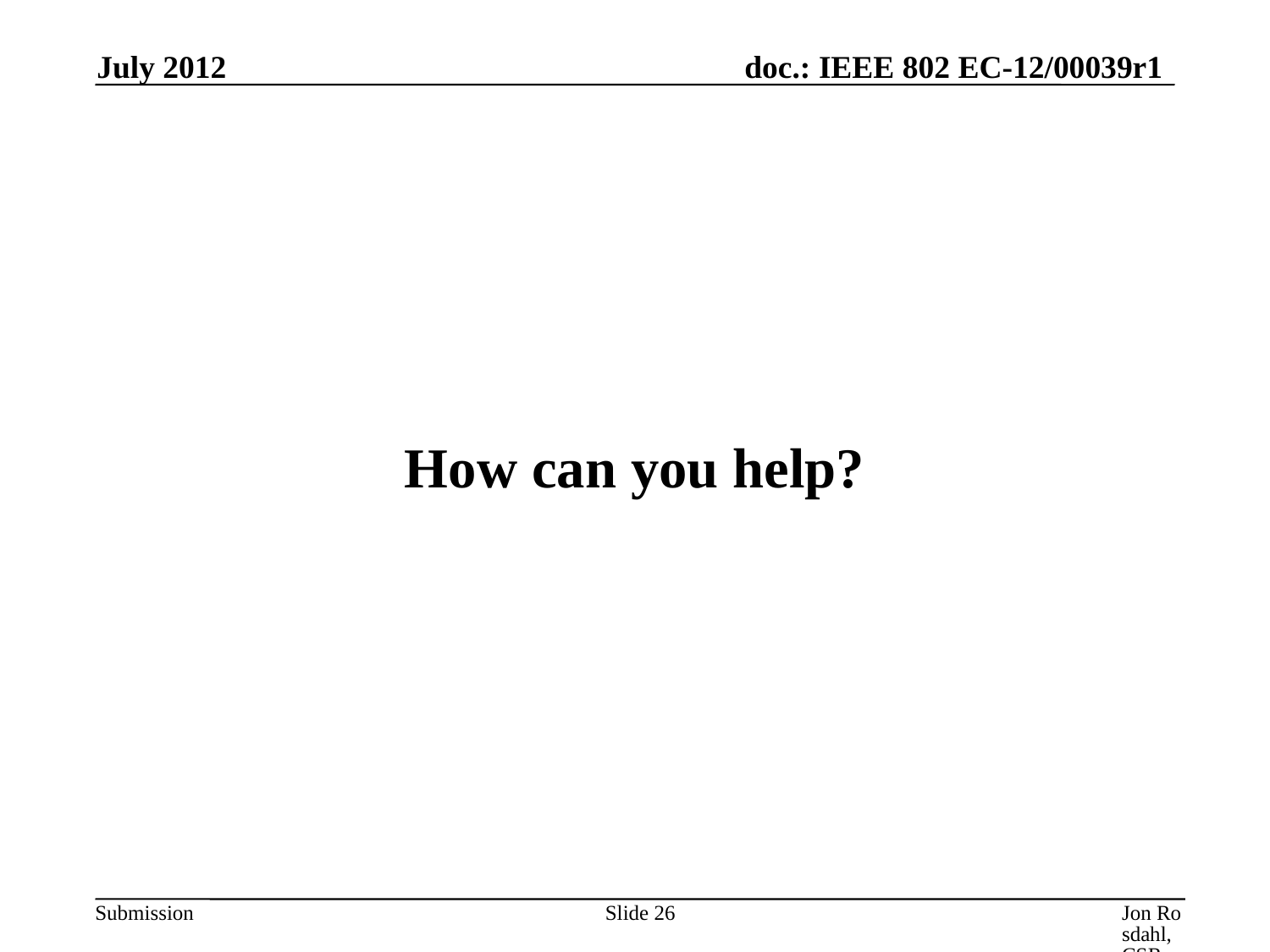

July 2012
# How can you help?
Slide 26
Jon Rosdahl, CSR